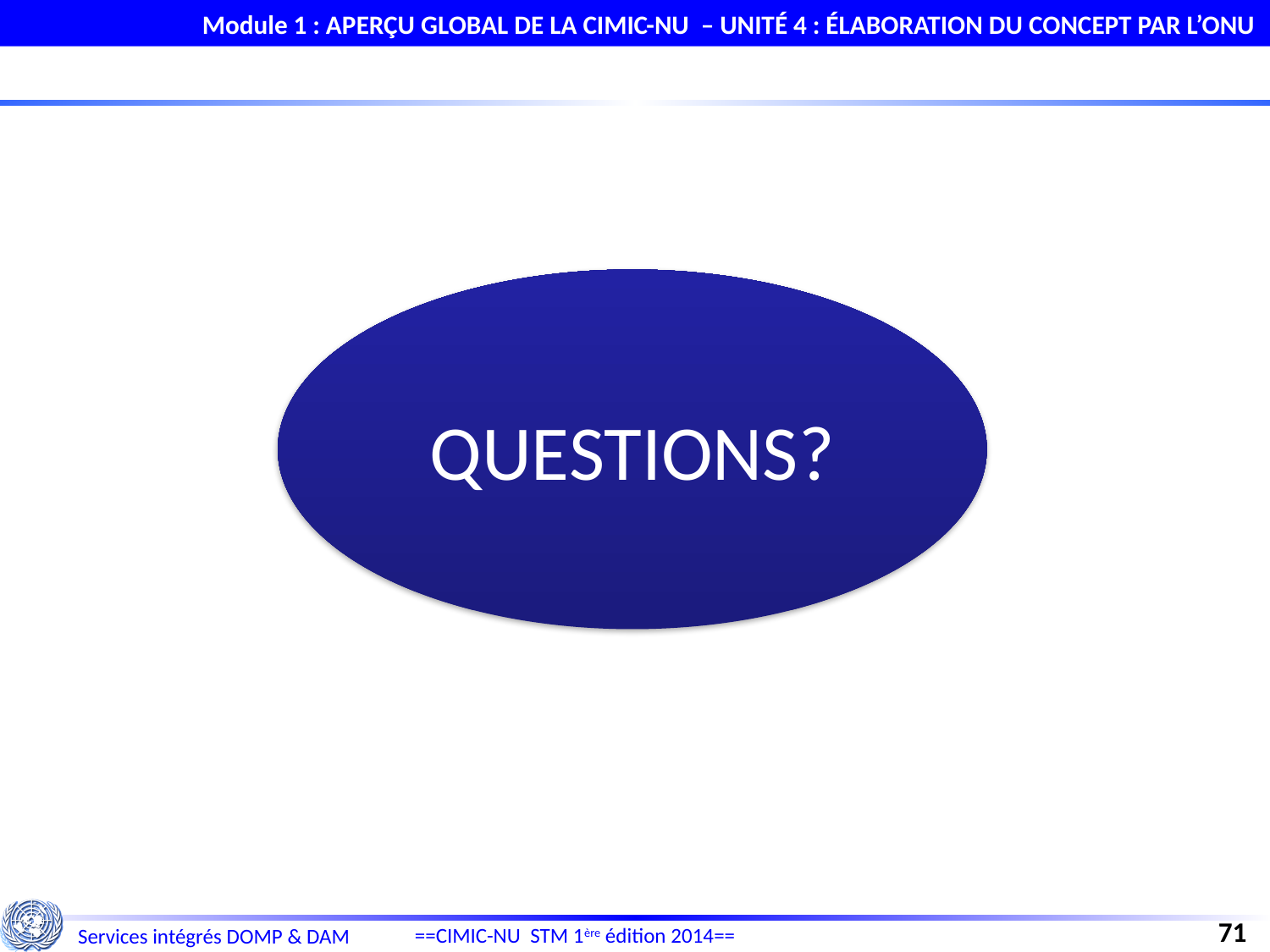

Module 1 : APERÇU GLOBAL DE LA CIMIC-NU  – UNITÉ 4 : ÉLABORATION DU CONCEPT PAR L’ONU
QUESTIONS?
71
==CIMIC-NU  STM 1ère édition 2014==
Services intégrés DOMP & DAM